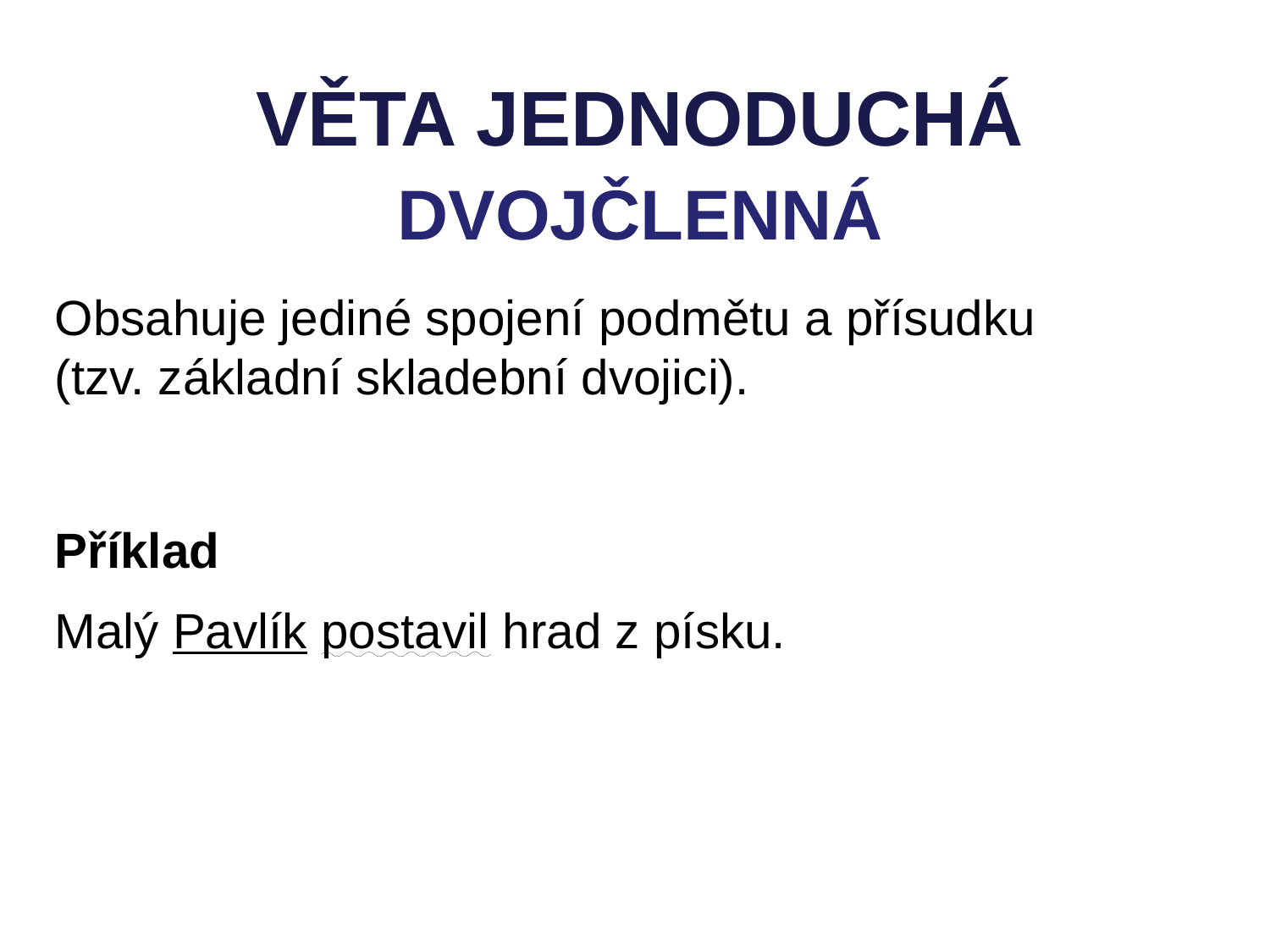

VĚTA JEDNODUCHÁ
DVOJČLENNÁ
Obsahuje jediné spojení podmětu a přísudku
(tzv. základní skladební dvojici).
Příklad
Malý Pavlík postavil hrad z písku.